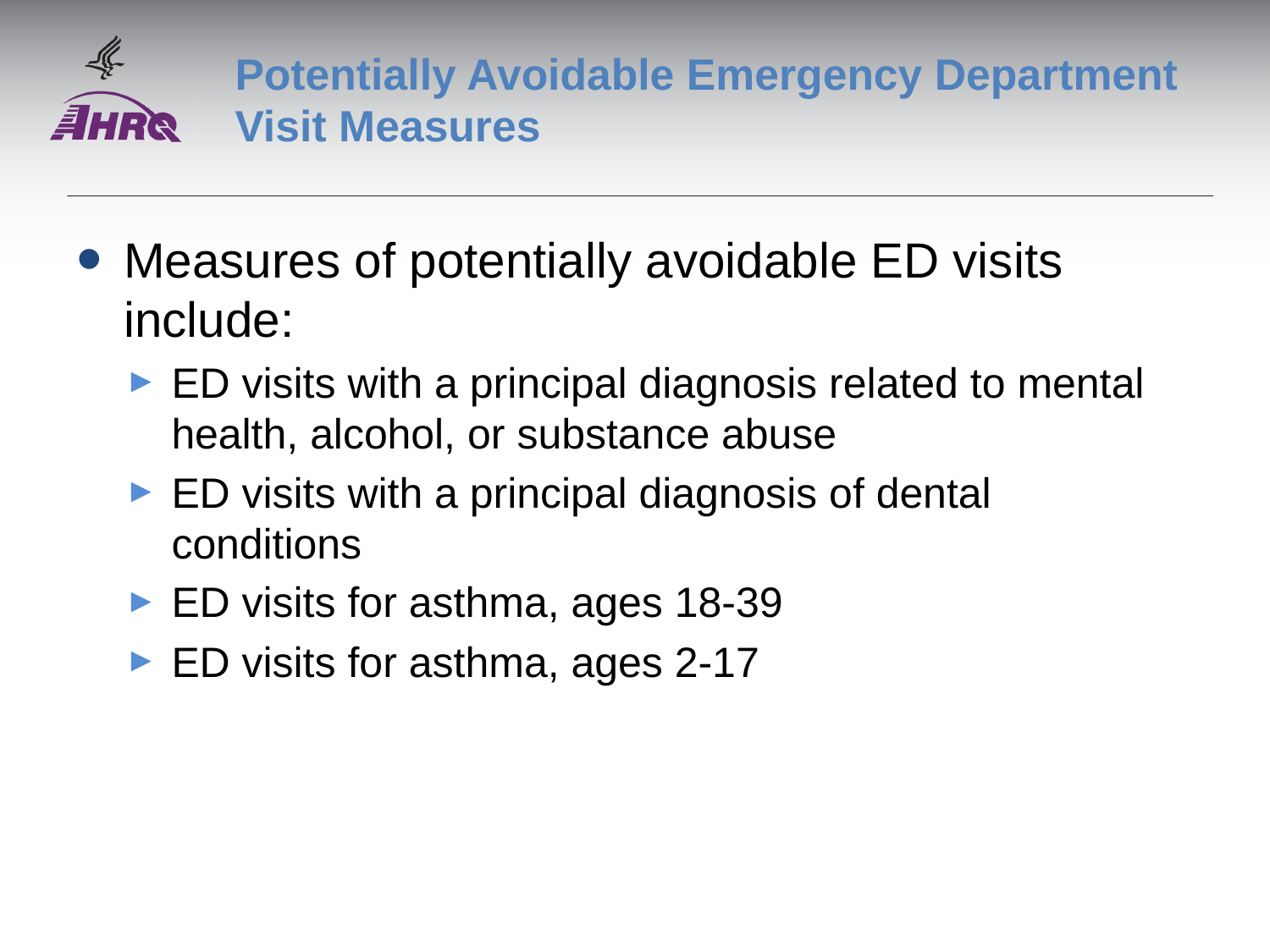

# Potentially Avoidable Emergency Department Visit Measures
Measures of potentially avoidable ED visits include:
ED visits with a principal diagnosis related to mental health, alcohol, or substance abuse
ED visits with a principal diagnosis of dental conditions
ED visits for asthma, ages 18-39
ED visits for asthma, ages 2-17